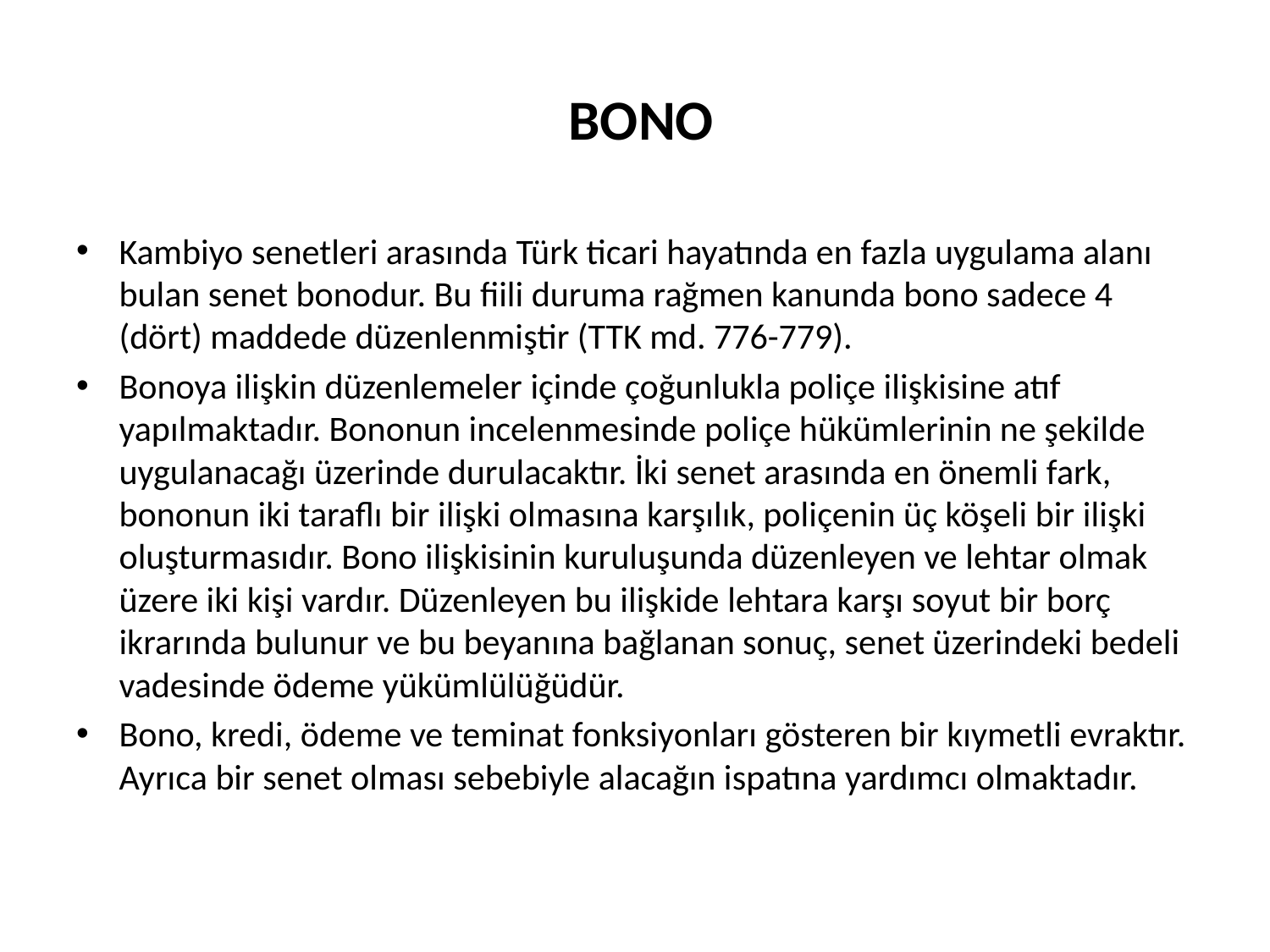

# BONO
Kambiyo senetleri arasında Türk ticari hayatında en fazla uygulama alanı bulan senet bonodur. Bu fiili duruma rağmen kanunda bono sadece 4 (dört) maddede düzenlenmiştir (TTK md. 776-779).
Bonoya ilişkin düzenlemeler içinde çoğunlukla poliçe ilişkisine atıf yapılmaktadır. Bononun incelenmesinde poliçe hükümlerinin ne şekilde uygulanacağı üzerinde durulacaktır. İki senet arasında en önemli fark, bononun iki taraflı bir ilişki olmasına karşılık, poliçenin üç köşeli bir ilişki oluşturmasıdır. Bono ilişkisinin kuruluşunda düzenleyen ve lehtar olmak üzere iki kişi vardır. Düzenleyen bu ilişkide lehtara karşı soyut bir borç ikrarında bulunur ve bu beyanına bağlanan sonuç, senet üzerindeki bedeli vadesinde ödeme yükümlülüğüdür.
Bono, kredi, ödeme ve teminat fonksiyonları gösteren bir kıymetli evraktır. Ayrıca bir senet olması sebebiyle alacağın ispatına yardımcı olmaktadır.